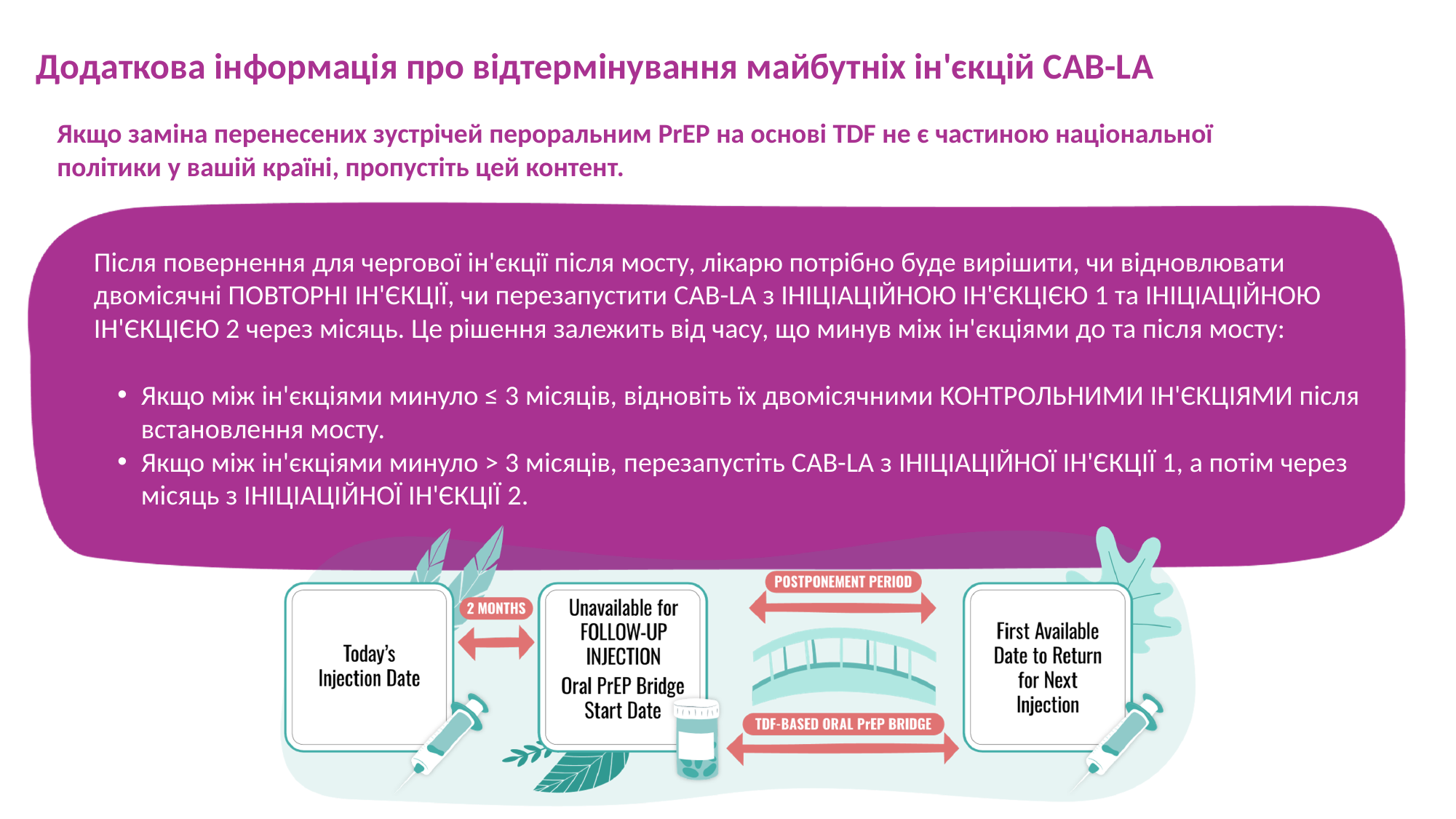

Додаткова інформація про відтермінування майбутніх ін'єкцій CAB-LA
Якщо заміна перенесених зустрічей пероральним PrEP на основі TDF не є частиною національної політики у вашій країні, пропустіть цей контент.

Після повернення для чергової ін'єкції після мосту, лікарю потрібно буде вирішити, чи відновлювати двомісячні ПОВТОРНІ ІН'ЄКЦІЇ, чи перезапустити CAB-LA з ІНІЦІАЦІЙНОЮ ІН'ЄКЦІЄЮ 1 та ІНІЦІАЦІЙНОЮ ІН'ЄКЦІЄЮ 2 через місяць. Це рішення залежить від часу, що минув між ін'єкціями до та після мосту:

Якщо між ін'єкціями минуло ≤ 3 місяців, відновіть їх двомісячними КОНТРОЛЬНИМИ ІН'ЄКЦІЯМИ після встановлення мосту.
Якщо між ін'єкціями минуло > 3 місяців, перезапустіть CAB-LA з ІНІЦІАЦІЙНОЇ ІН'ЄКЦІЇ 1, а потім через місяць з ІНІЦІАЦІЙНОЇ ІН'ЄКЦІЇ 2.